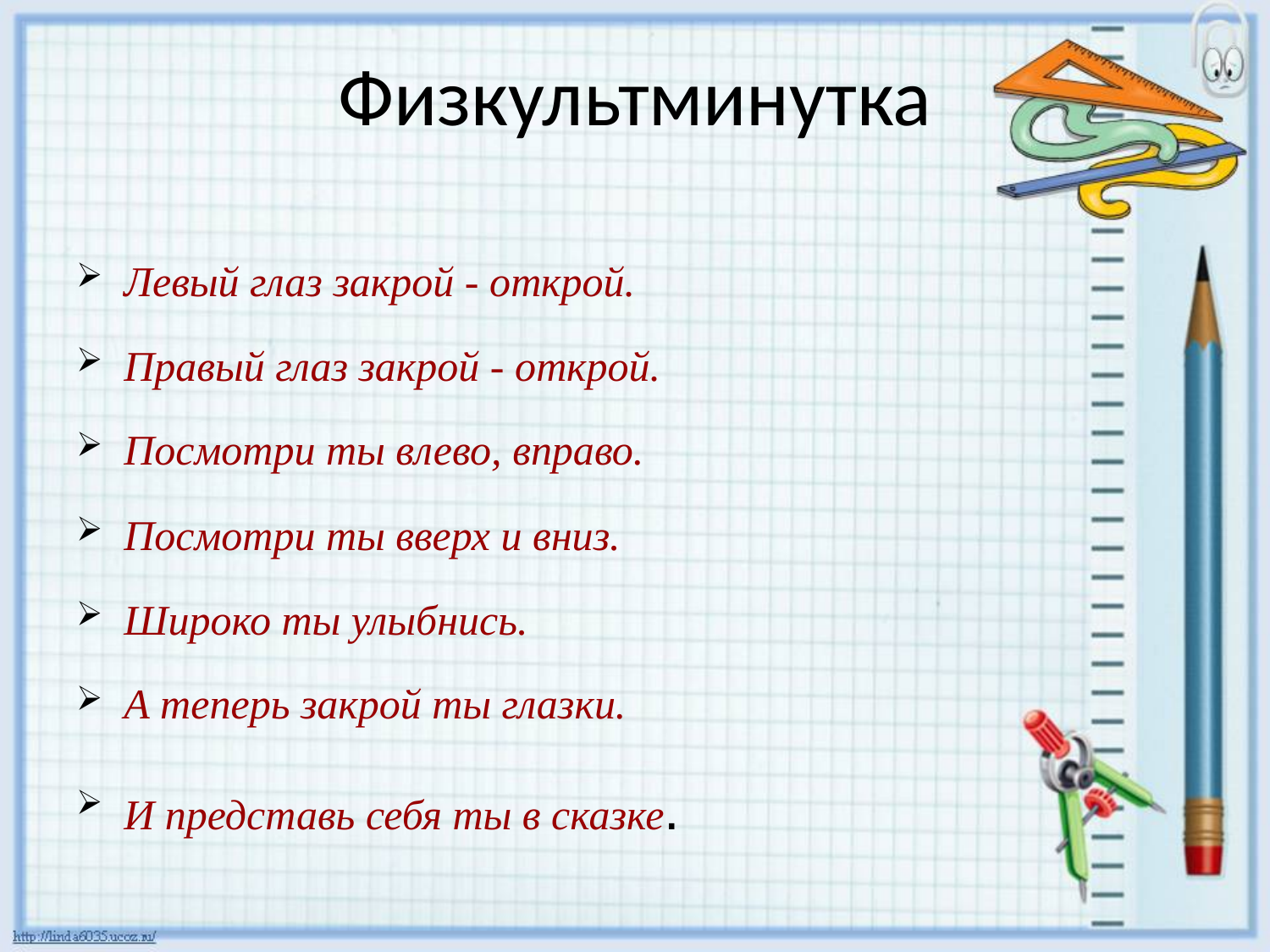

# Физкультминутка
Левый глаз закрой - открой.
Правый глаз закрой - открой.
Посмотри ты влево, вправо.
Посмотри ты вверх и вниз.
Широко ты улыбнись.
А теперь закрой ты глазки.
И представь себя ты в сказке.